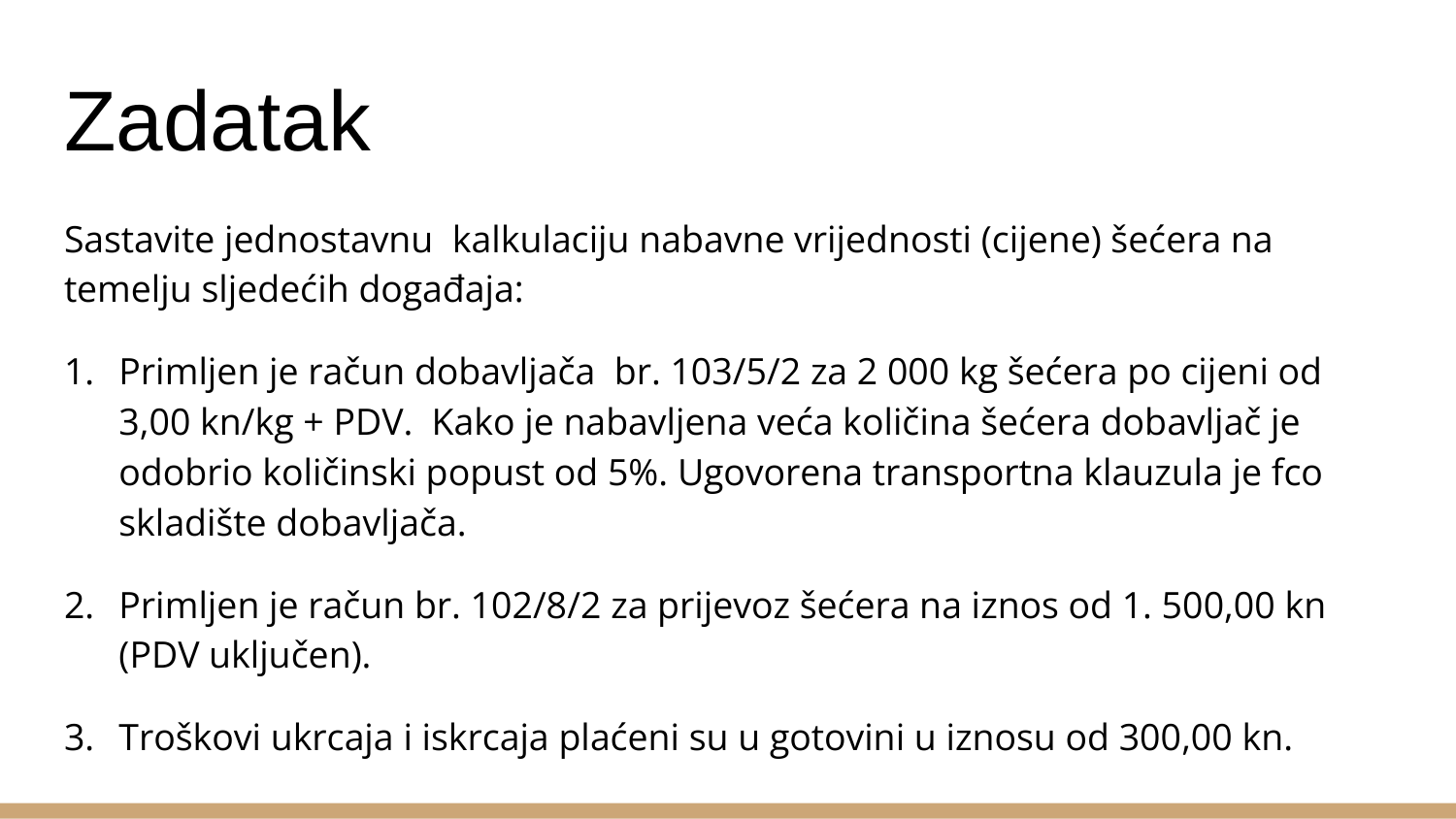

# Zadatak
Sastavite jednostavnu  kalkulaciju nabavne vrijednosti (cijene) šećera na temelju sljedećih događaja:
Primljen je račun dobavljača  br. 103/5/2 za 2 000 kg šećera po cijeni od 3,00 kn/kg + PDV.  Kako je nabavljena veća količina šećera dobavljač je odobrio količinski popust od 5%. Ugovorena transportna klauzula je fco skladište dobavljača.
Primljen je račun br. 102/8/2 za prijevoz šećera na iznos od 1. 500,00 kn (PDV uključen).
Troškovi ukrcaja i iskrcaja plaćeni su u gotovini u iznosu od 300,00 kn.